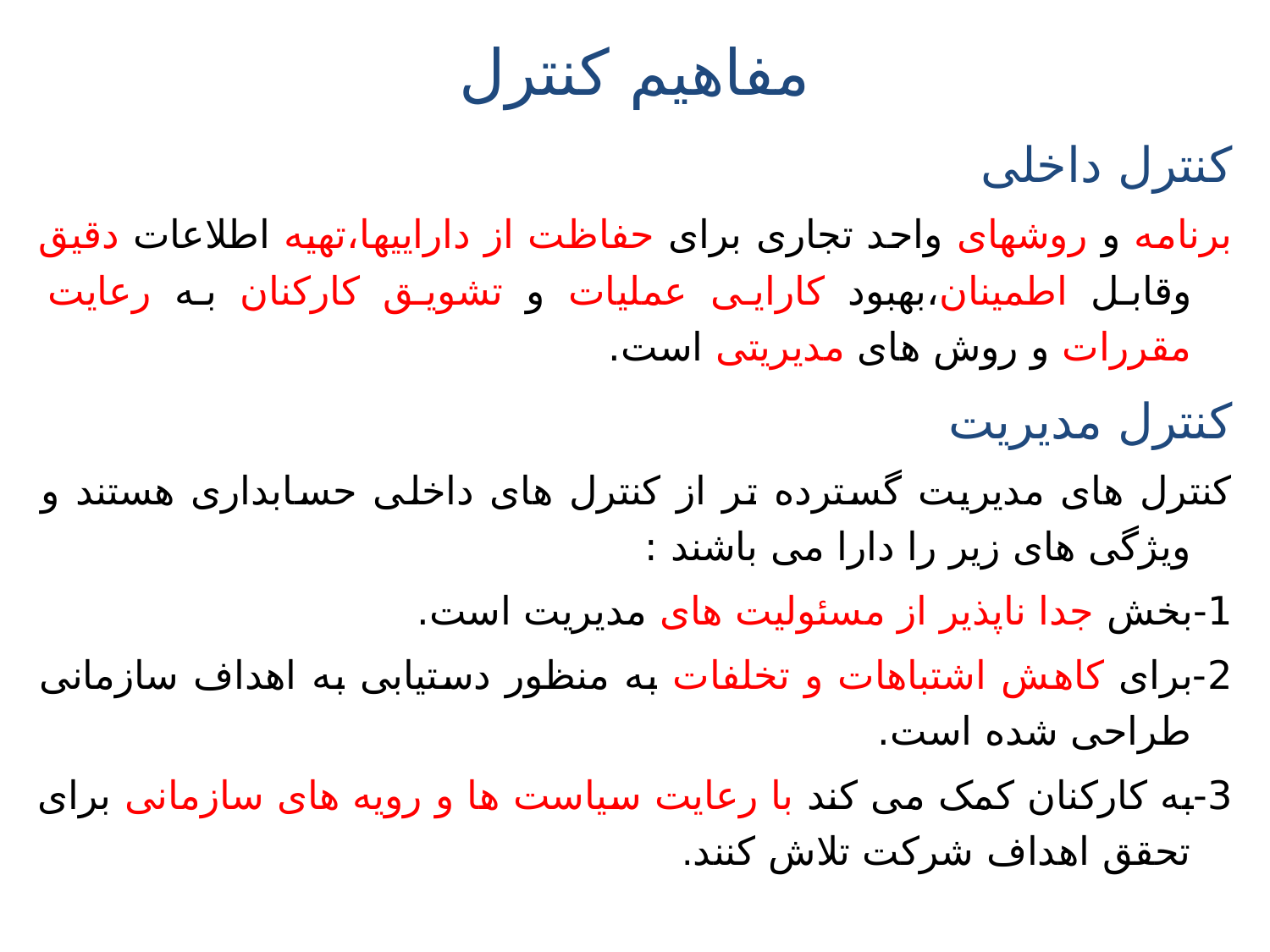

# مفاهیم کنترل
کنترل داخلی
برنامه و روشهای واحد تجاری برای حفاظت از داراییها،تهیه اطلاعات دقیق وقابل اطمینان،بهبود کارایی عملیات و تشویق کارکنان به رعایت مقررات و روش های مدیریتی است.
کنترل مدیریت
کنترل های مدیریت گسترده تر از کنترل های داخلی حسابداری هستند و ویژگی های زیر را دارا می باشند :
1-بخش جدا ناپذیر از مسئولیت های مدیریت است.
2-برای کاهش اشتباهات و تخلفات به منظور دستیابی به اهداف سازمانی طراحی شده است.
3-به کارکنان کمک می کند با رعایت سیاست ها و رویه های سازمانی برای تحقق اهداف شرکت تلاش کنند.